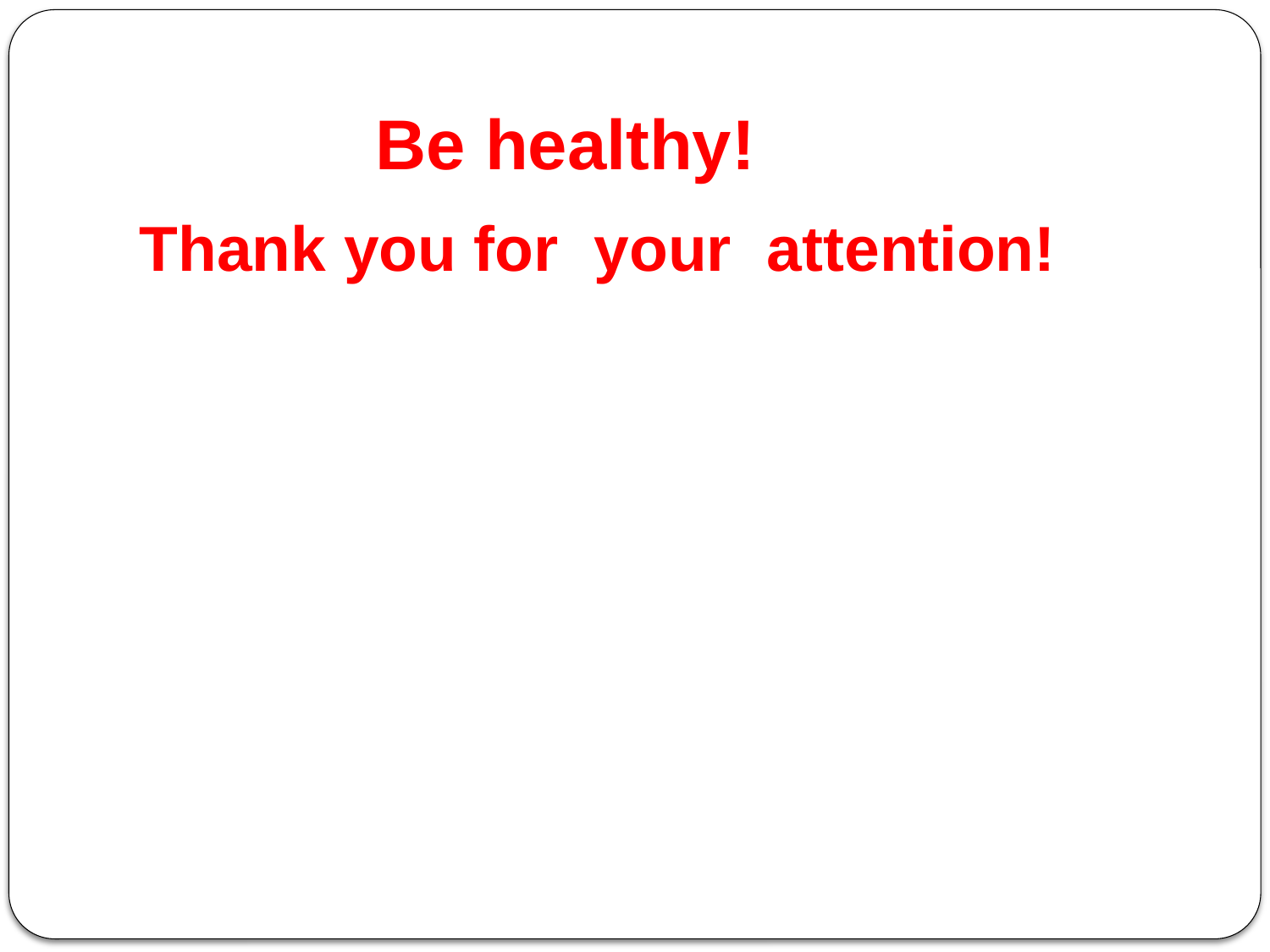

# Be healthy!
Thank you for  your  attention!